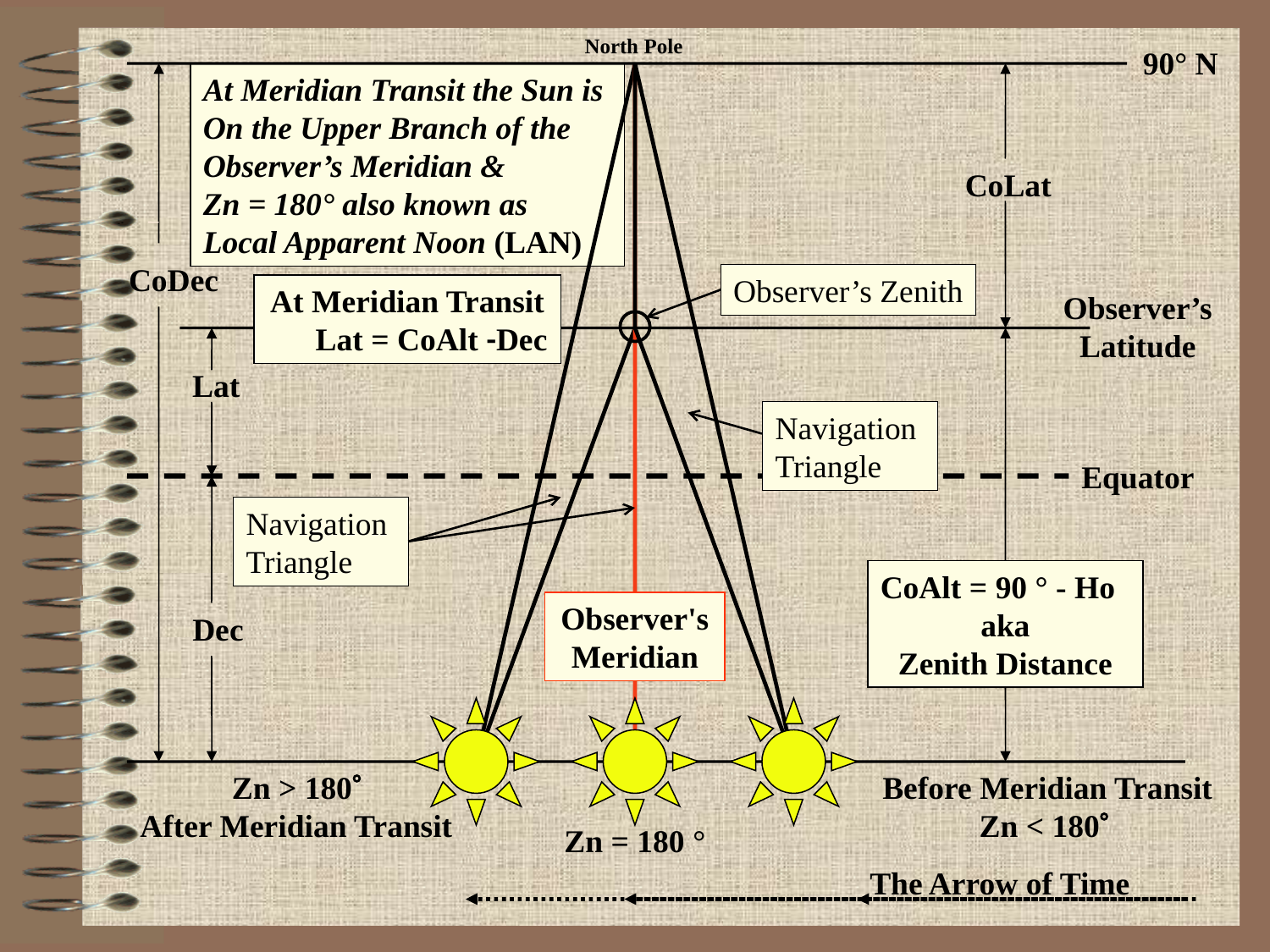

North Pole
90° N

At Meridian Transit the Sun is
On the Upper Branch of the
Observer’s Meridian &
Zn = 180° also known as
Local Apparent Noon (LAN)

CoLat

CoDec
Observer’s Zenith
At Meridian Transit       Lat = CoAlt -Dec
Observer’s Latitude

Lat
Navigation
Triangle
Equator

Navigation
Triangle
CoAlt = 90 ° - Ho
aka
Zenith Distance
Observer's Meridian
Dec

Zn > 180°
After Meridian Transit

Before Meridian Transit
Zn < 180°
Zn = 180 °
The Arrow of Time